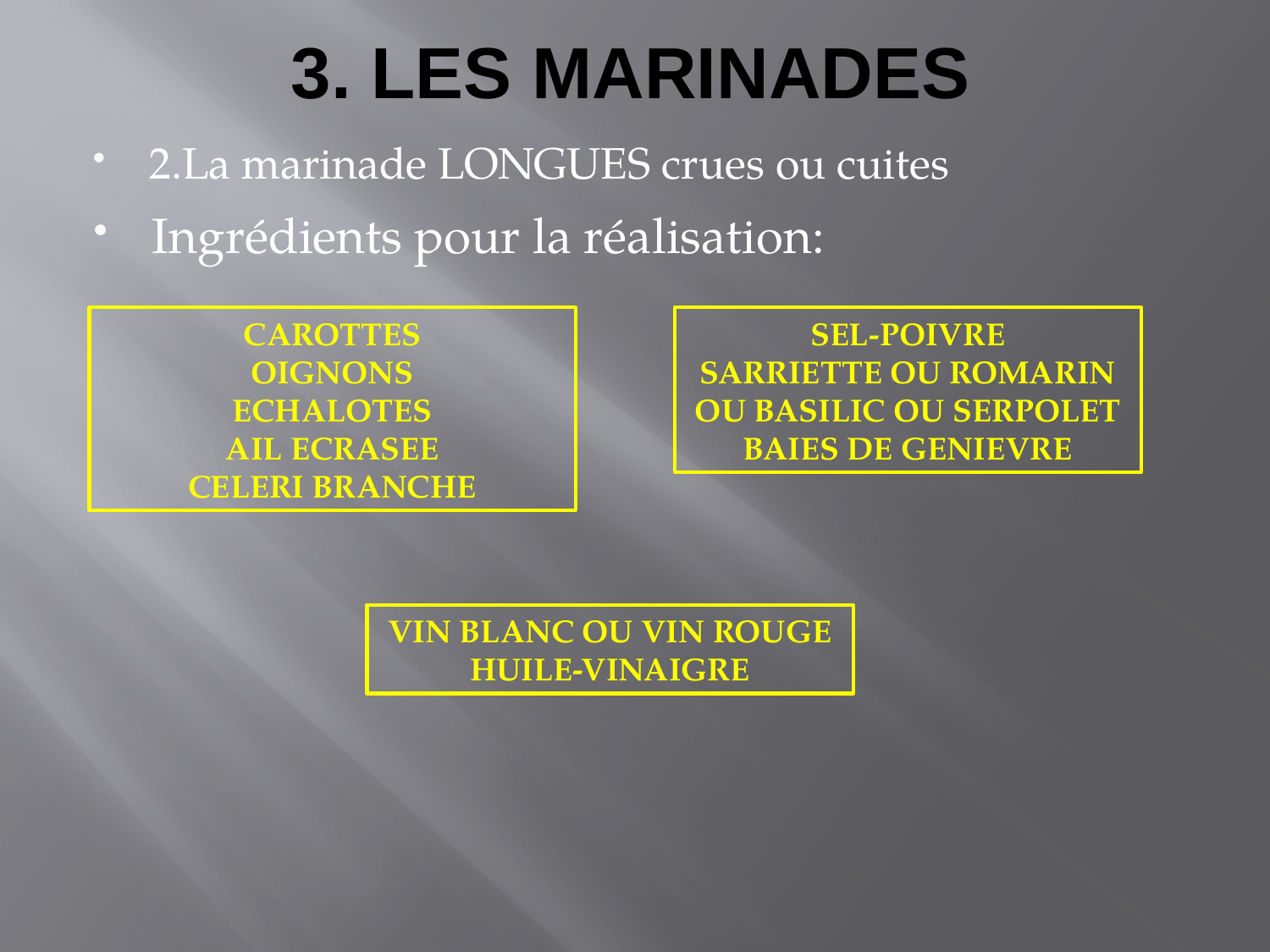

# 3. LES MARINADES
2.La marinade LONGUES crues ou cuites

Ingrédients pour la réalisation:
CAROTTES
OIGNONS
ECHALOTES
AIL ECRASEE
CELERI BRANCHE
SEL-POIVRE
SARRIETTE OU ROMARIN
OU BASILIC OU SERPOLET
BAIES DE GENIEVRE
VIN BLANC OU VIN ROUGE
HUILE-VINAIGRE